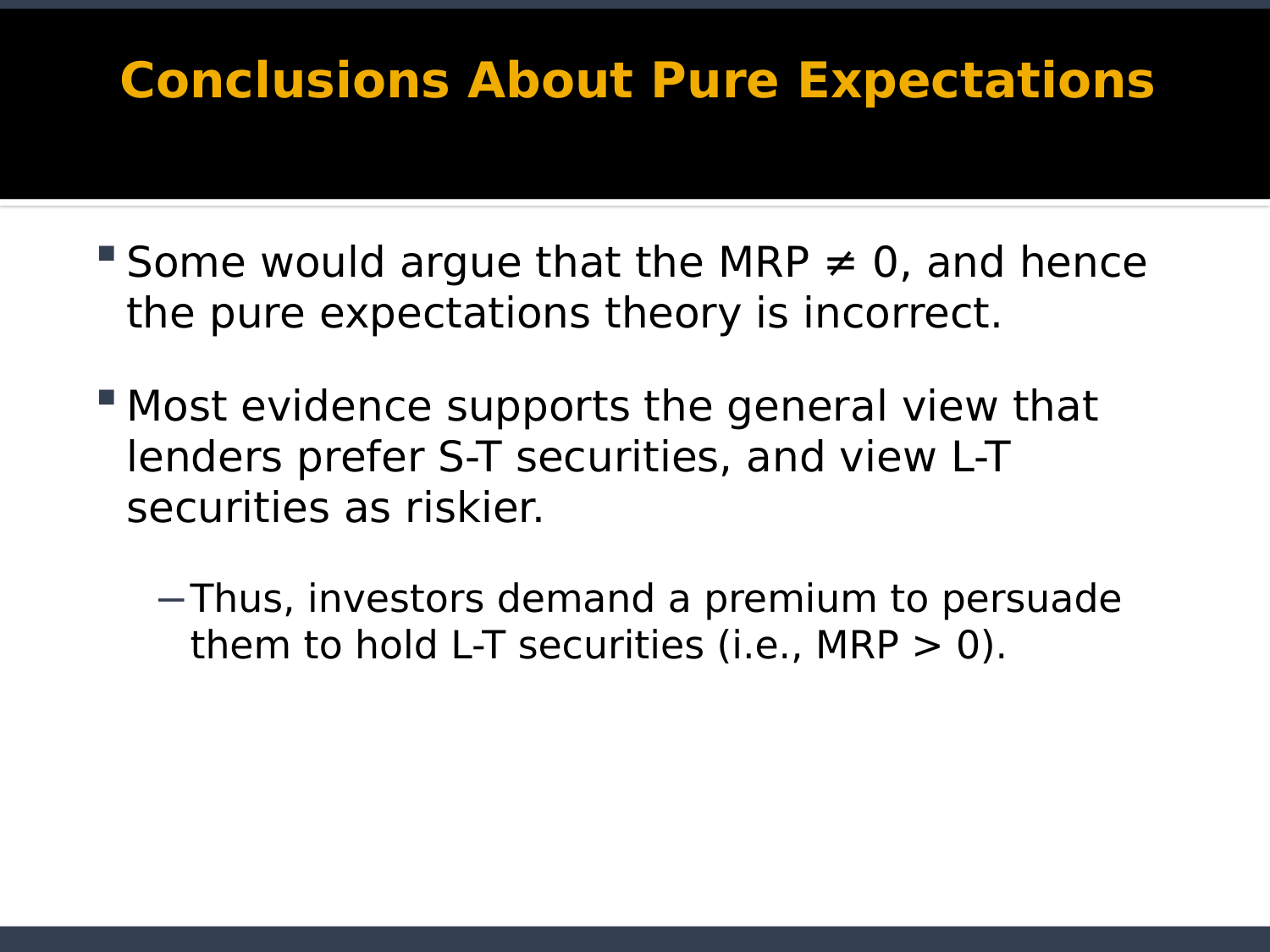

# Conclusions About Pure Expectations
Some would argue that the MRP ≠ 0, and hence the pure expectations theory is incorrect.
Most evidence supports the general view that lenders prefer S-T securities, and view L-T securities as riskier.
Thus, investors demand a premium to persuade them to hold L-T securities (i.e., MRP > 0).